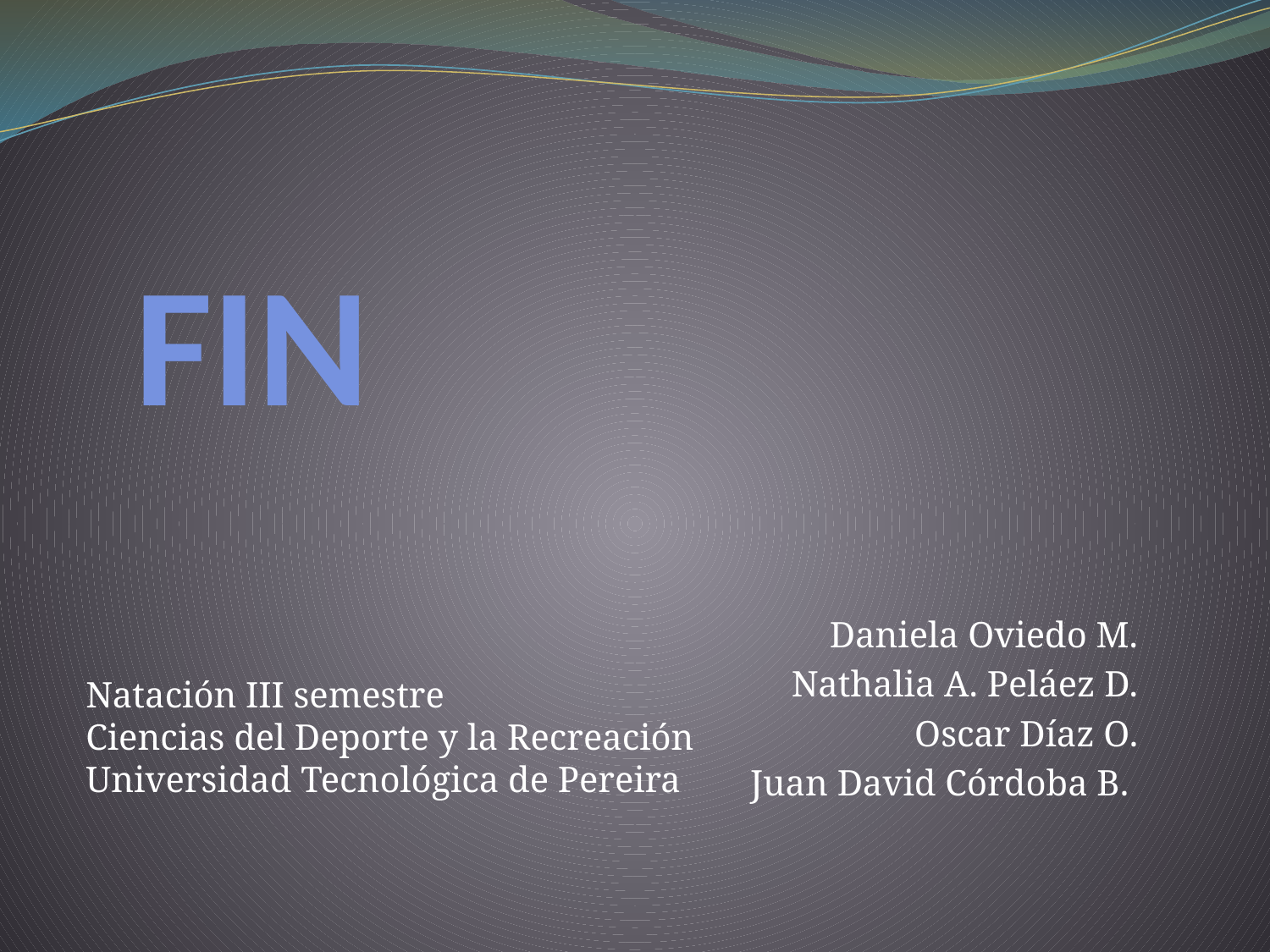

# FIN
Daniela Oviedo M.
Nathalia A. Peláez D.
Oscar Díaz O.
Juan David Córdoba B.
Natación III semestre
Ciencias del Deporte y la Recreación
Universidad Tecnológica de Pereira